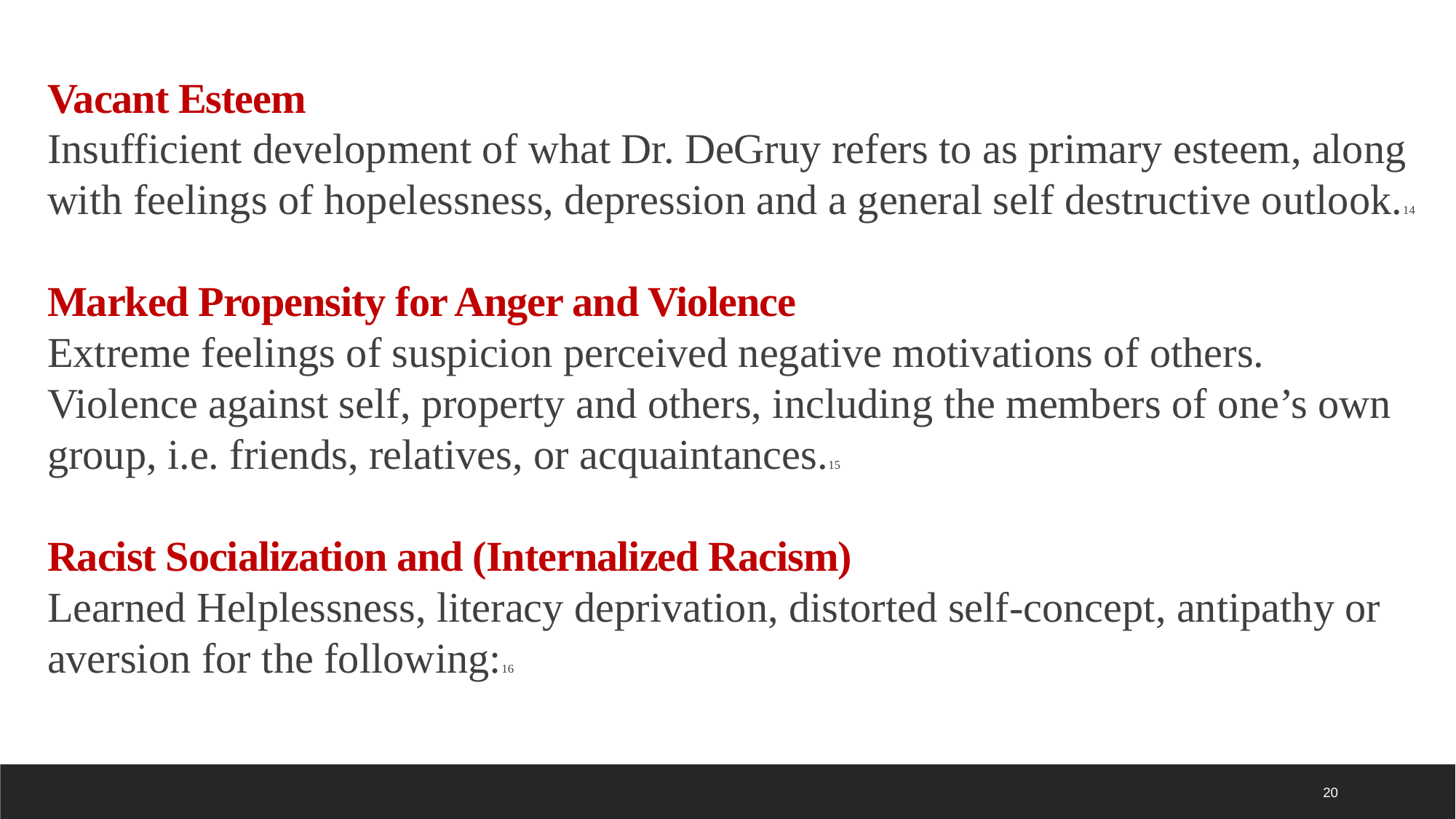

Vacant Esteem
Insufficient development of what Dr. DeGruy refers to as primary esteem, along with feelings of hopelessness, depression and a general self destructive outlook.14
Marked Propensity for Anger and Violence
Extreme feelings of suspicion perceived negative motivations of others. Violence against self, property and others, including the members of one’s own group, i.e. friends, relatives, or acquaintances.15
Racist Socialization and (Internalized Racism)
Learned Helplessness, literacy deprivation, distorted self-concept, antipathy or aversion for the following:16
20